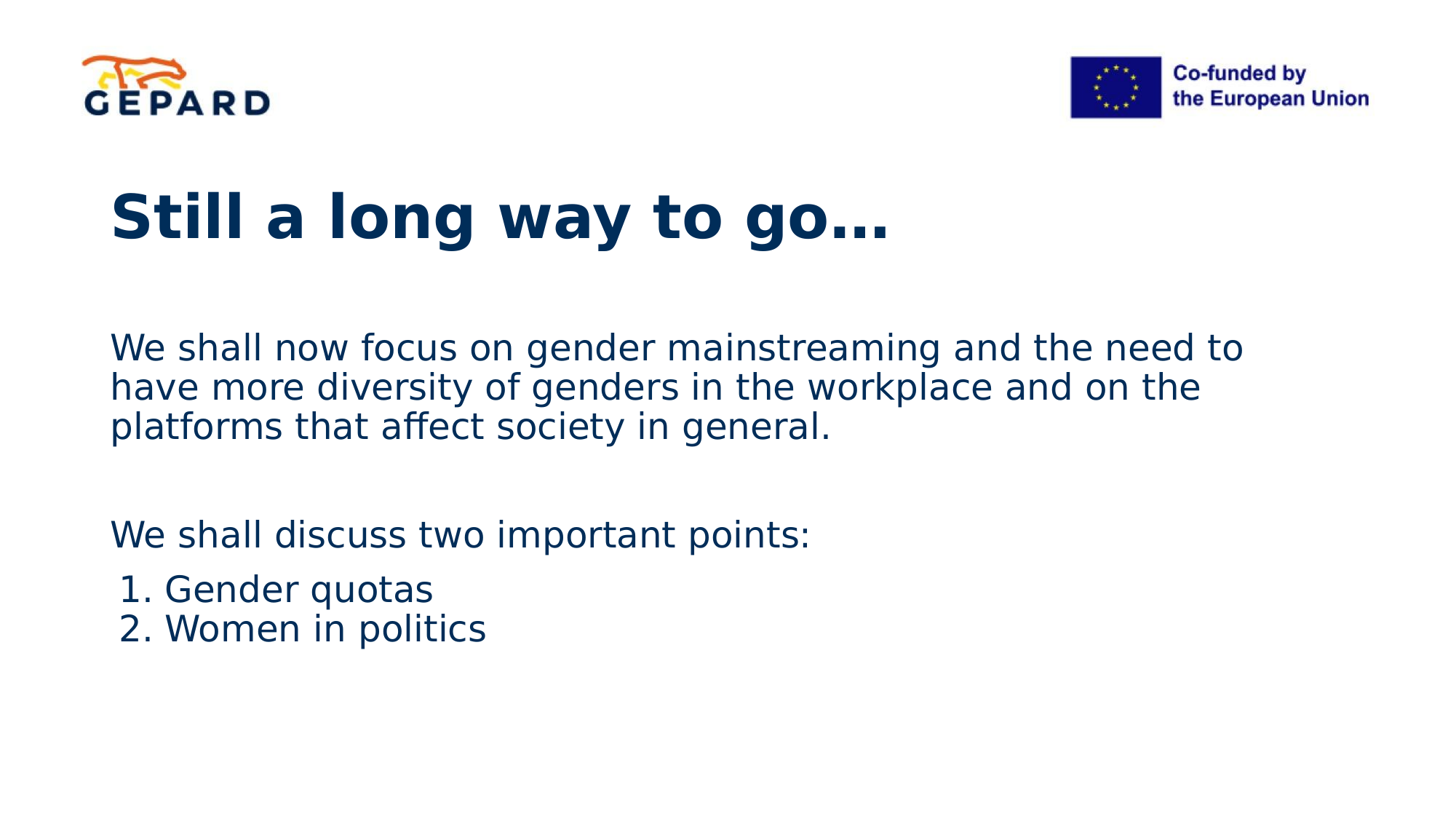

# Still a long way to go…
We shall now focus on gender mainstreaming and the need to have more diversity of genders in the workplace and on the platforms that affect society in general.

We shall discuss two important points:
Gender quotas
Women in politics